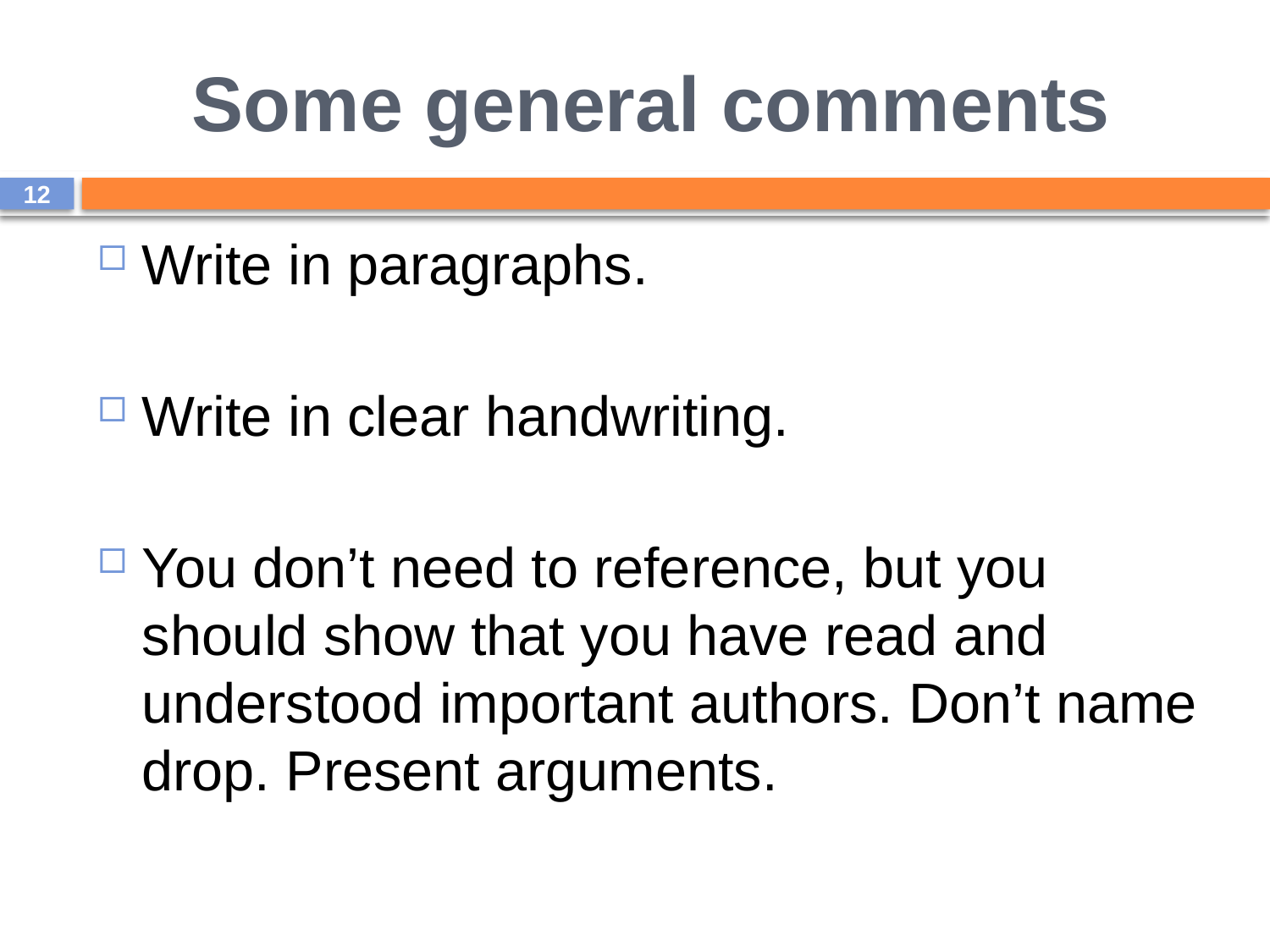

# Some general comments
12
Write in paragraphs.

Write in clear handwriting.

You don’t need to reference, but you should show that you have read and understood important authors. Don’t name drop. Present arguments.